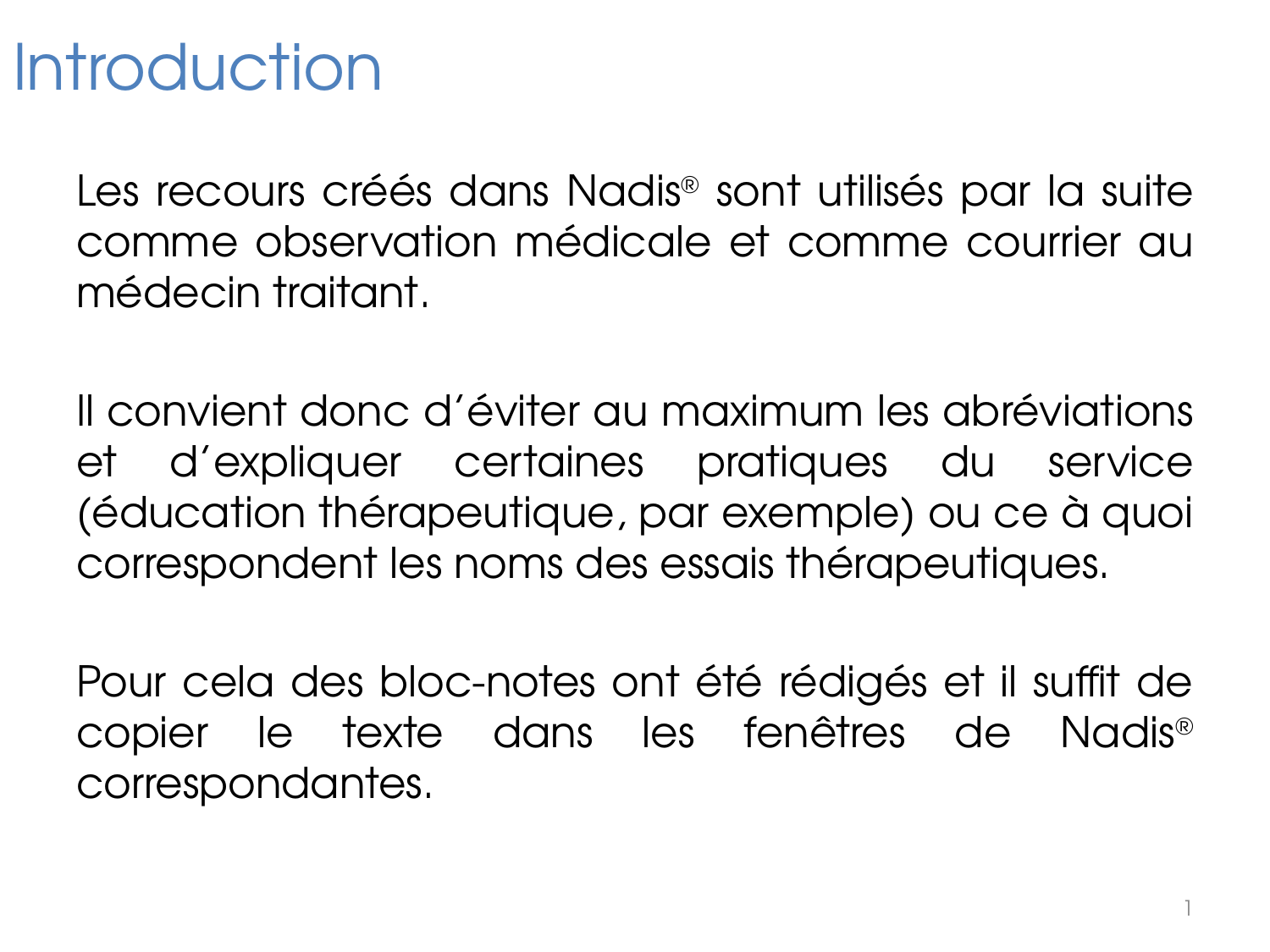

# Introduction
Les recours créés dans Nadis® sont utilisés par la suite comme observation médicale et comme courrier au médecin traitant.

Il convient donc d’éviter au maximum les abréviations et d’expliquer certaines pratiques du service (éducation thérapeutique, par exemple) ou ce à quoi correspondent les noms des essais thérapeutiques.

Pour cela des bloc-notes ont été rédigés et il suffit de copier le texte dans les fenêtres de Nadis® correspondantes.

1